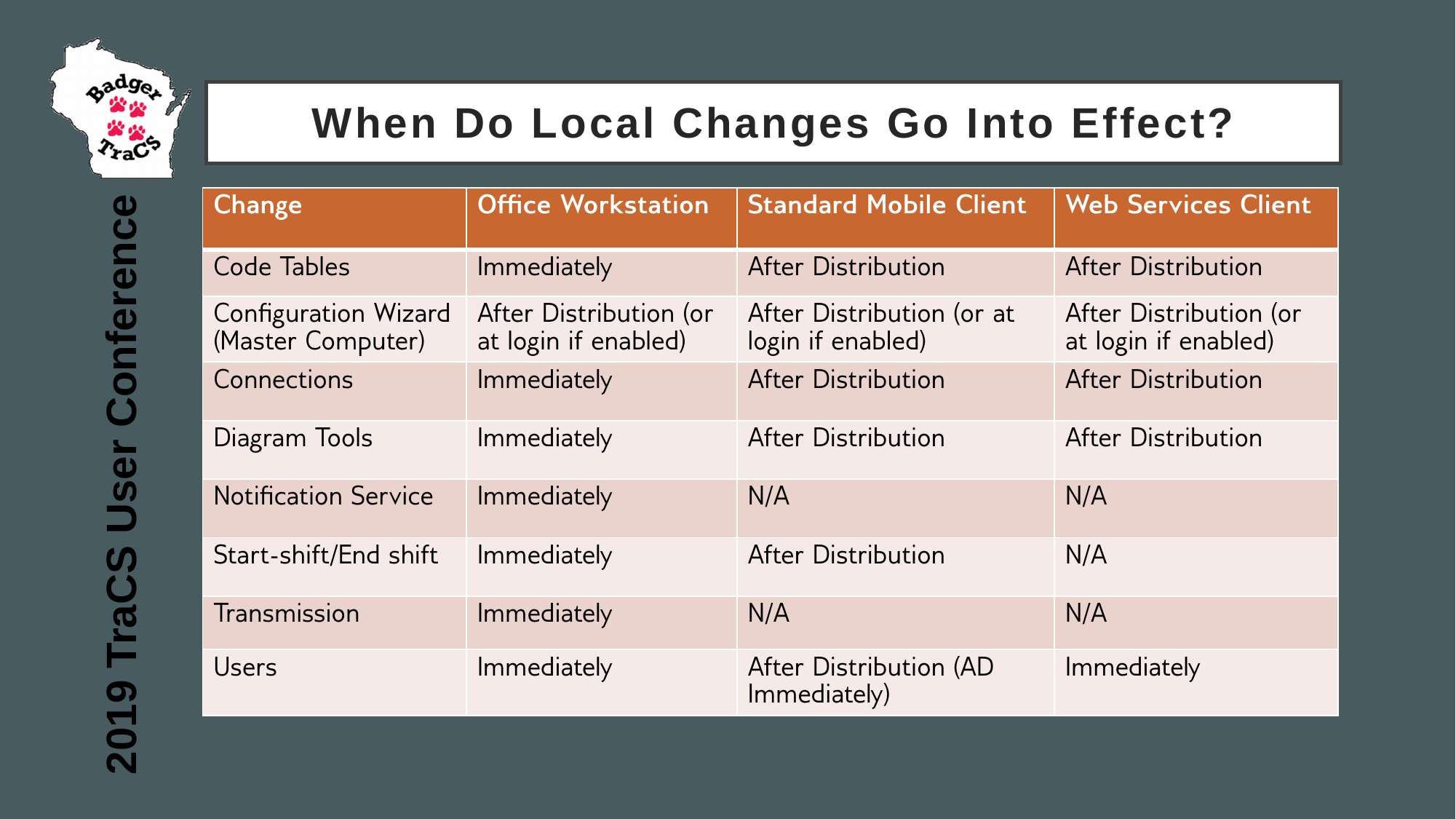

# When Do Local Changes Go Into Effect?
| Change | Office Workstation | Standard Mobile Client | Web Services Client |
| --- | --- | --- | --- |
| Code Tables | Immediately | After Distribution | After Distribution |
| Configuration Wizard (Master Computer) | After Distribution (or at login if enabled) | After Distribution (or at login if enabled) | After Distribution (or at login if enabled) |
| Connections | Immediately | After Distribution | After Distribution |
| Diagram Tools | Immediately | After Distribution | After Distribution |
| Notification Service | Immediately | N/A | N/A |
| Start-shift/End shift | Immediately | After Distribution | N/A |
| Transmission | Immediately | N/A | N/A |
| Users | Immediately | After Distribution (AD Immediately) | Immediately |